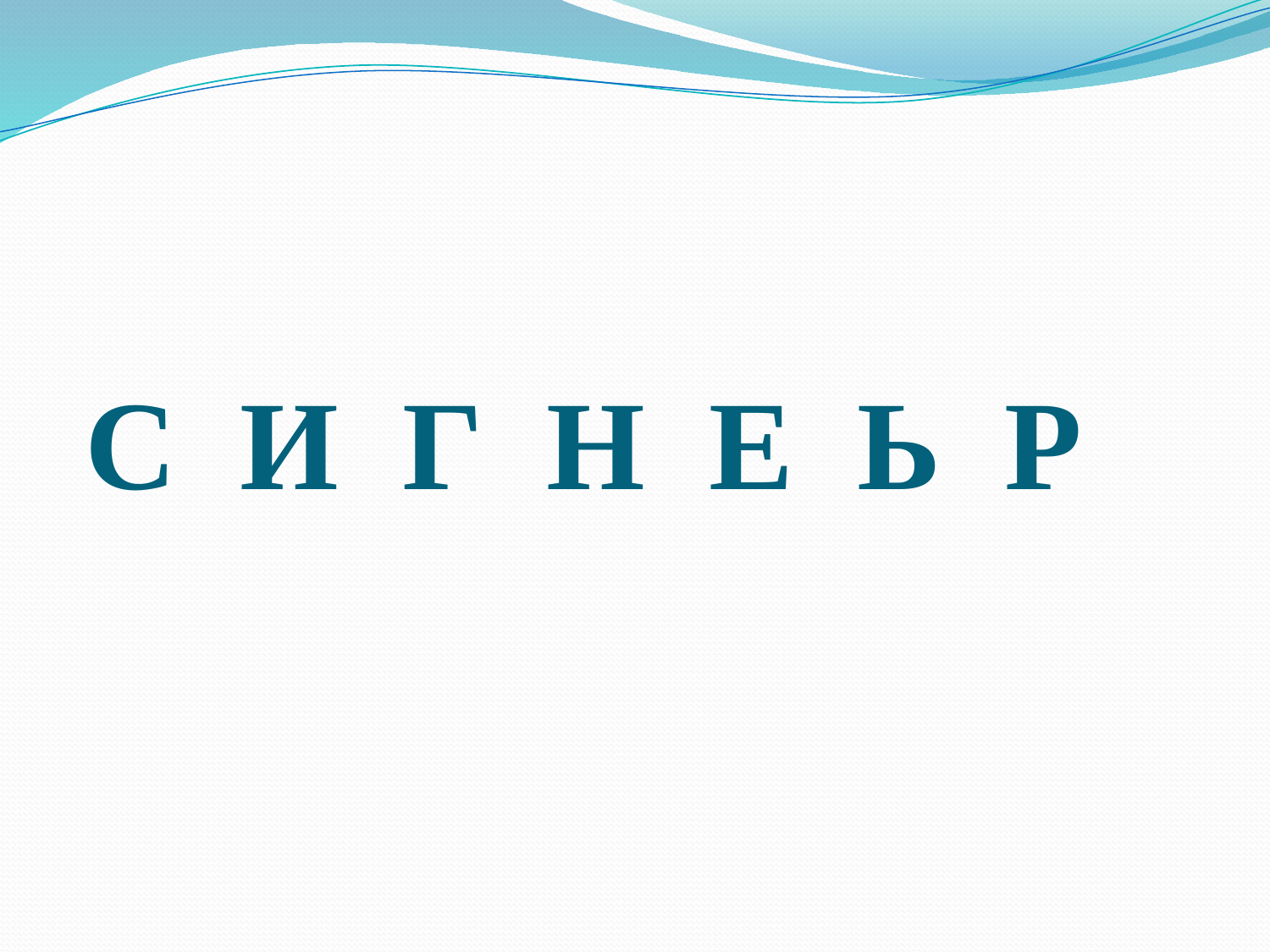

# С  И  Г  Н  Е  Ь  Р